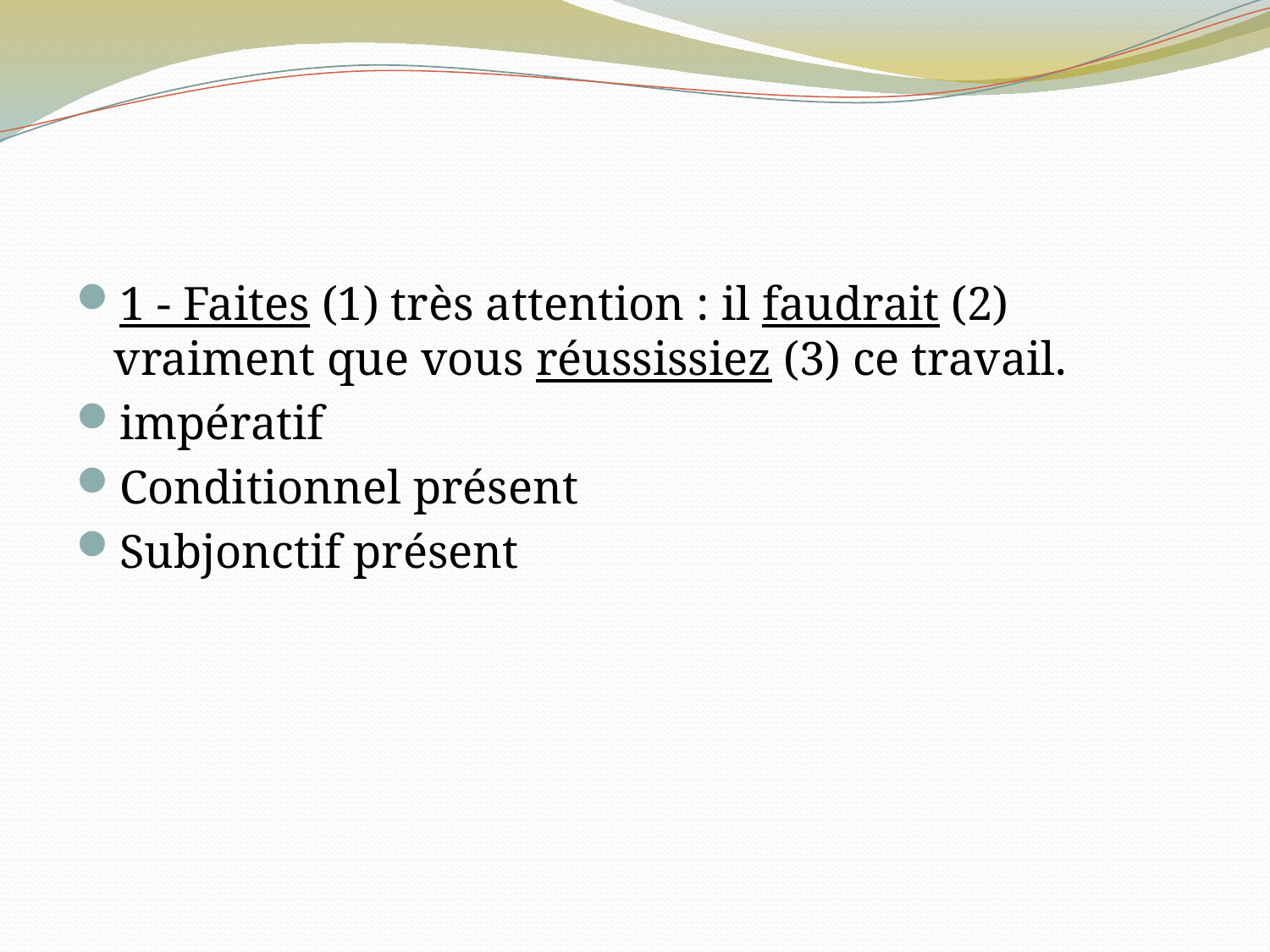

#
1 - Faites (1) très attention : il faudrait (2) vraiment que vous réussissiez (3) ce travail.
impératif
Conditionnel présent
Subjonctif présent